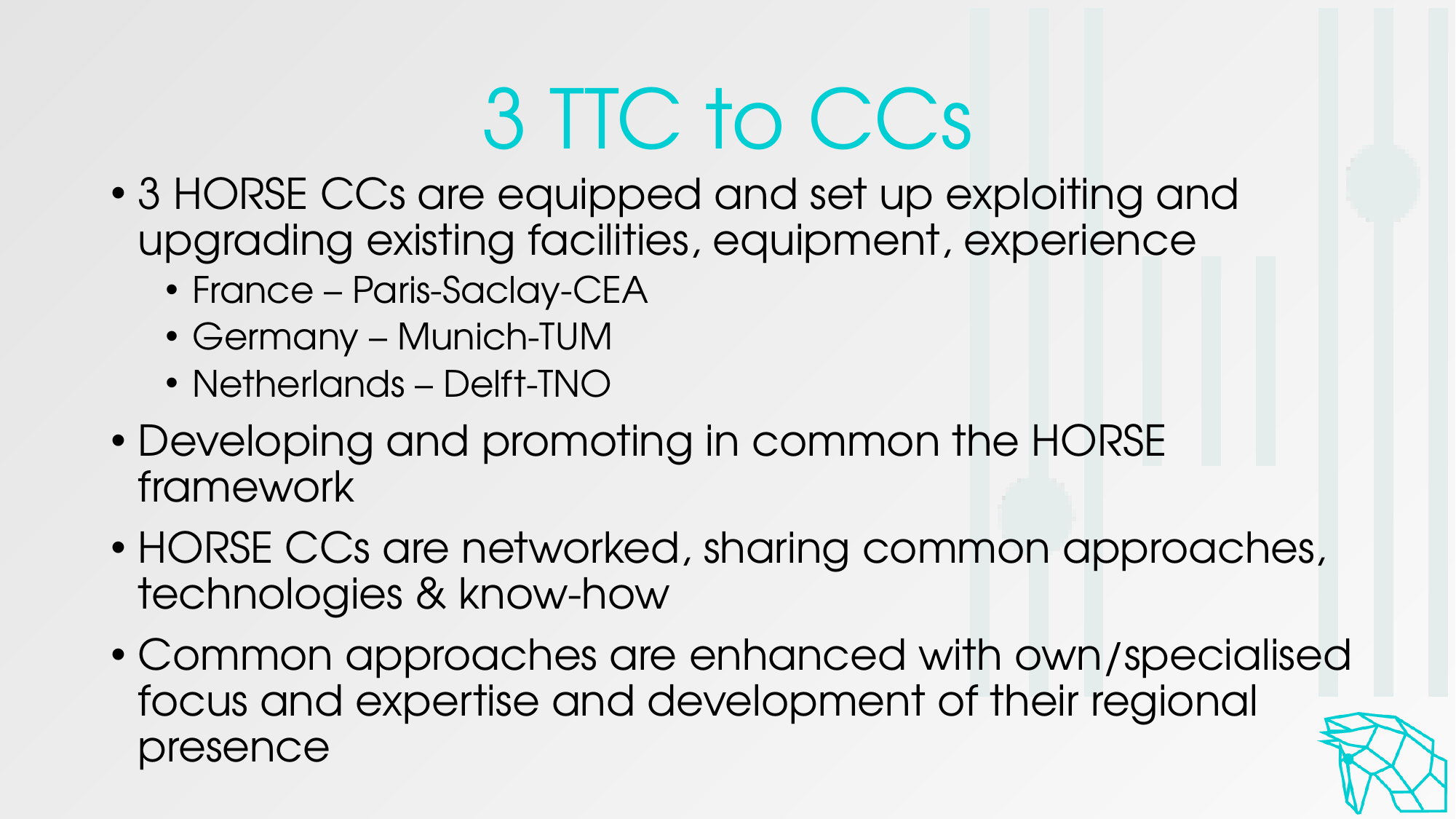

# 3 TTC to CCs
3 HORSE CCs are equipped and set up exploiting and upgrading existing facilities, equipment, experience
France – Paris-Saclay-CEA
Germany – Munich-TUM
Netherlands – Delft-TNO
Developing and promoting in common the HORSE framework
HORSE CCs are networked, sharing common approaches, technologies & know-how
Common approaches are enhanced with own/specialised focus and expertise and development of their regional presence